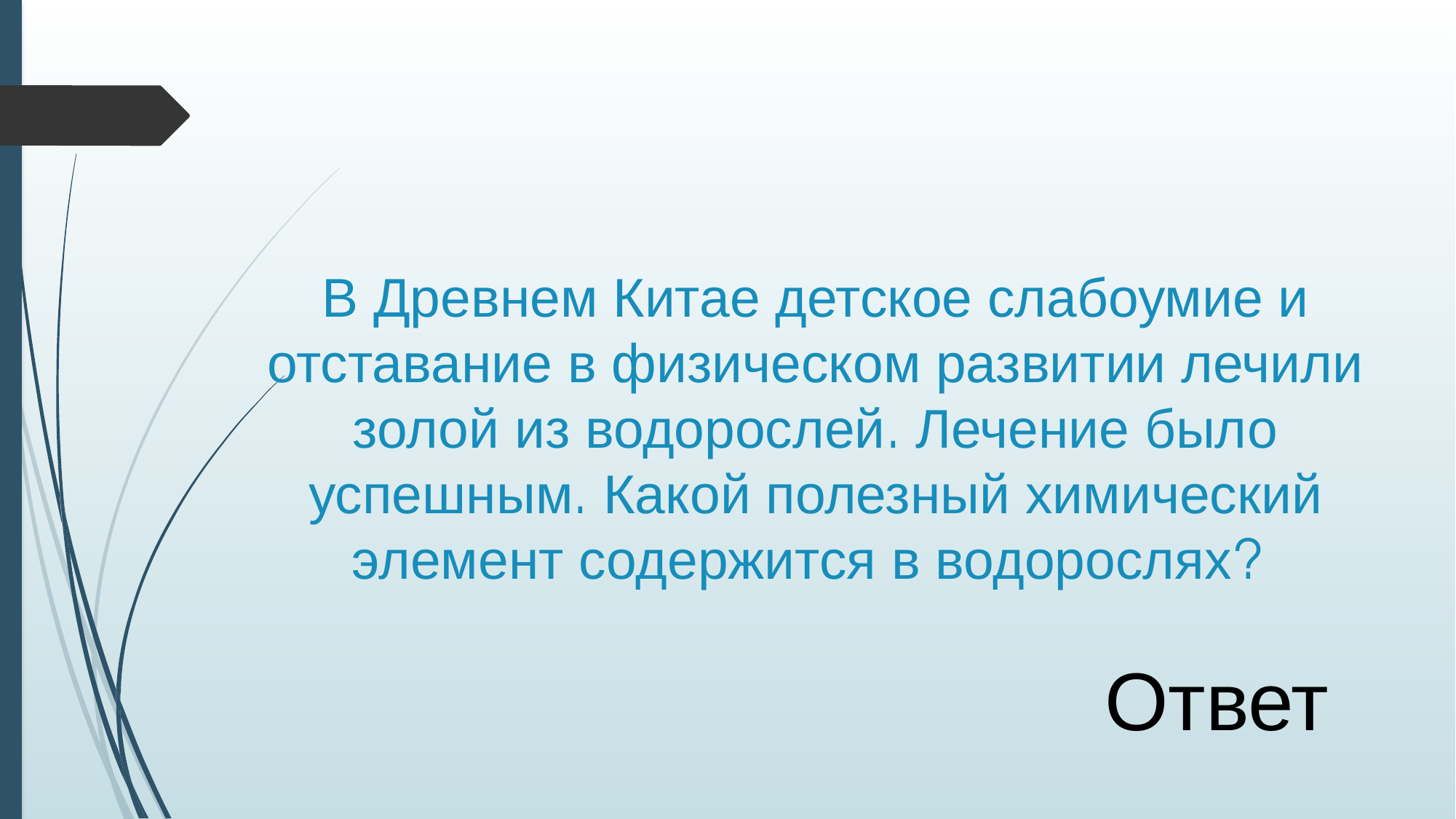

# В Древнем Китае детское слабоумие и отставание в физическом развитии лечили золой из водорослей. Лечение было успешным. Какой полезный химический элемент содержится в водорослях?
Ответ